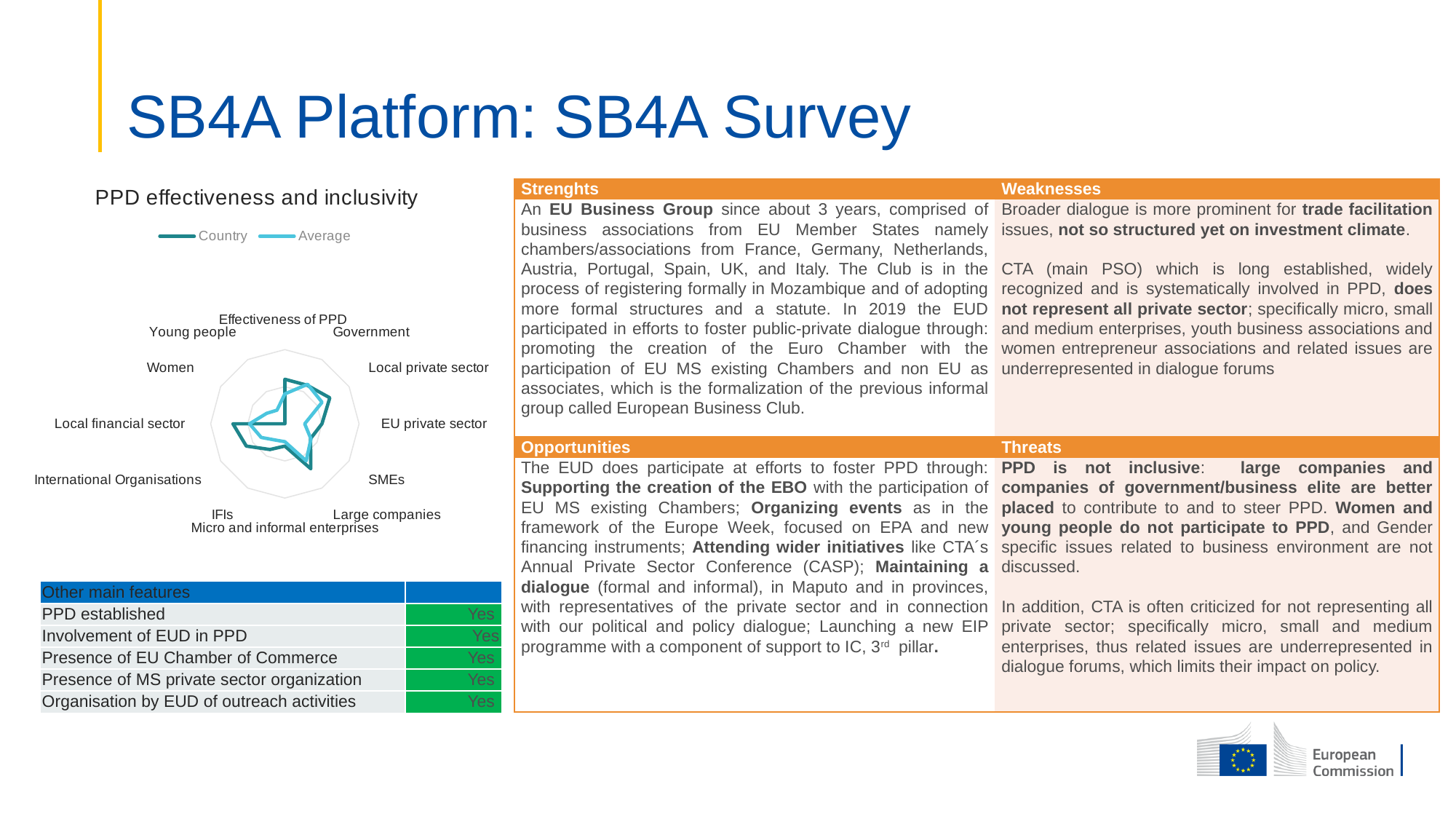

# SB4A Platform: SB4A Survey

### Chart: PPD effectiveness and inclusivity

| Category | Country  | Average  |
|---|---|---|
| Effectiveness of PPD  | 6.0 | 4.029411765 |
| Government | 6.0 | 6.147058824 |
| Local private sector | 7.0 | 5.794117647 |
| EU private sector | 5.0 | 2.676470588 |
| SMEs  | 4.0 | 4.058823529 |
| Large companies  | 7.0 | 5.764705882 |
| Micro and informal enterprises | 3.0 | 2.411764706 |
| IFIs  | 4.0 | 2.529411765 |
| International Organisations | 6.0 | 3.676470588 |
| Local financial sector  | 7.0 | 4.764705882 |
| Women   | 0.0 | 2.823529412 |
| Young people | 0.0 | 2.117647059 |
| Strenghts | Weaknesses |
| --- | --- |
| An EU Business Group since about 3 years, comprised of business associations from EU Member States namely chambers/associations from France, Germany, Netherlands, Austria, Portugal, Spain, UK, and Italy. The Club is in the process of registering formally in Mozambique and of adopting more formal structures and a statute. In 2019 the EUD participated in efforts to foster public-private dialogue through: promoting the creation of the Euro Chamber with the participation of EU MS existing Chambers and non EU as associates, which is the formalization of the previous informal group called European Business Club. | Broader dialogue is more prominent for trade facilitation issues, not so structured yet on investment climate.   CTA (main PSO) which is long established, widely recognized and is systematically involved in PPD, does not represent all private sector; specifically micro, small and medium enterprises, youth business associations and women entrepreneur associations and related issues are underrepresented in dialogue forums |
| Opportunities | Threats |
| The EUD does participate at efforts to foster PPD through: Supporting the creation of the EBO with the participation of EU MS existing Chambers; Organizing events as in the framework of the Europe Week, focused on EPA and new financing instruments; Attending wider initiatives like CTA´s Annual Private Sector Conference (CASP); Maintaining a dialogue (formal and informal), in Maputo and in provinces, with representatives of the private sector and in connection with our political and policy dialogue; Launching a new EIP programme with a component of support to IC, 3rd pillar. | PPD is not inclusive: large companies and companies of government/business elite are better placed to contribute to and to steer PPD. Women and young people do not participate to PPD, and Gender specific issues related to business environment are not discussed.   In addition, CTA is often criticized for not representing all private sector; specifically micro, small and medium enterprises, thus related issues are underrepresented in dialogue forums, which limits their impact on policy. |
| Other main features |  |
| --- | --- |
| PPD established | Yes |
| Involvement of EUD in PPD | Yes |
| Presence of EU Chamber of Commerce | Yes |
| Presence of MS private sector organization | Yes |
| Organisation by EUD of outreach activities | Yes |